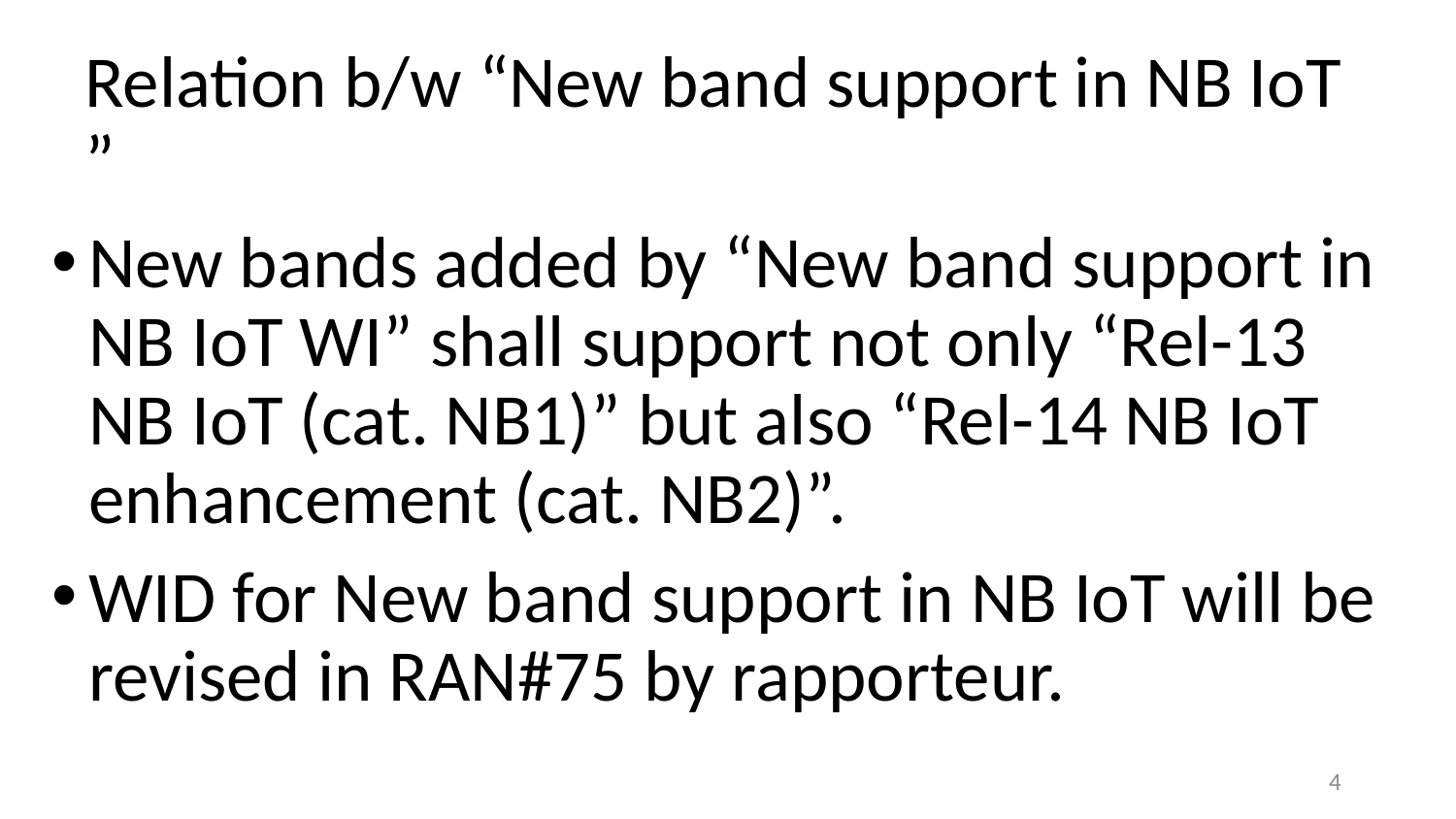

# Relation b/w “New band support in NB IoT ”
New bands added by “New band support in NB IoT WI” shall support not only “Rel-13 NB IoT (cat. NB1)” but also “Rel-14 NB IoT enhancement (cat. NB2)”.
WID for New band support in NB IoT will be revised in RAN#75 by rapporteur.
4